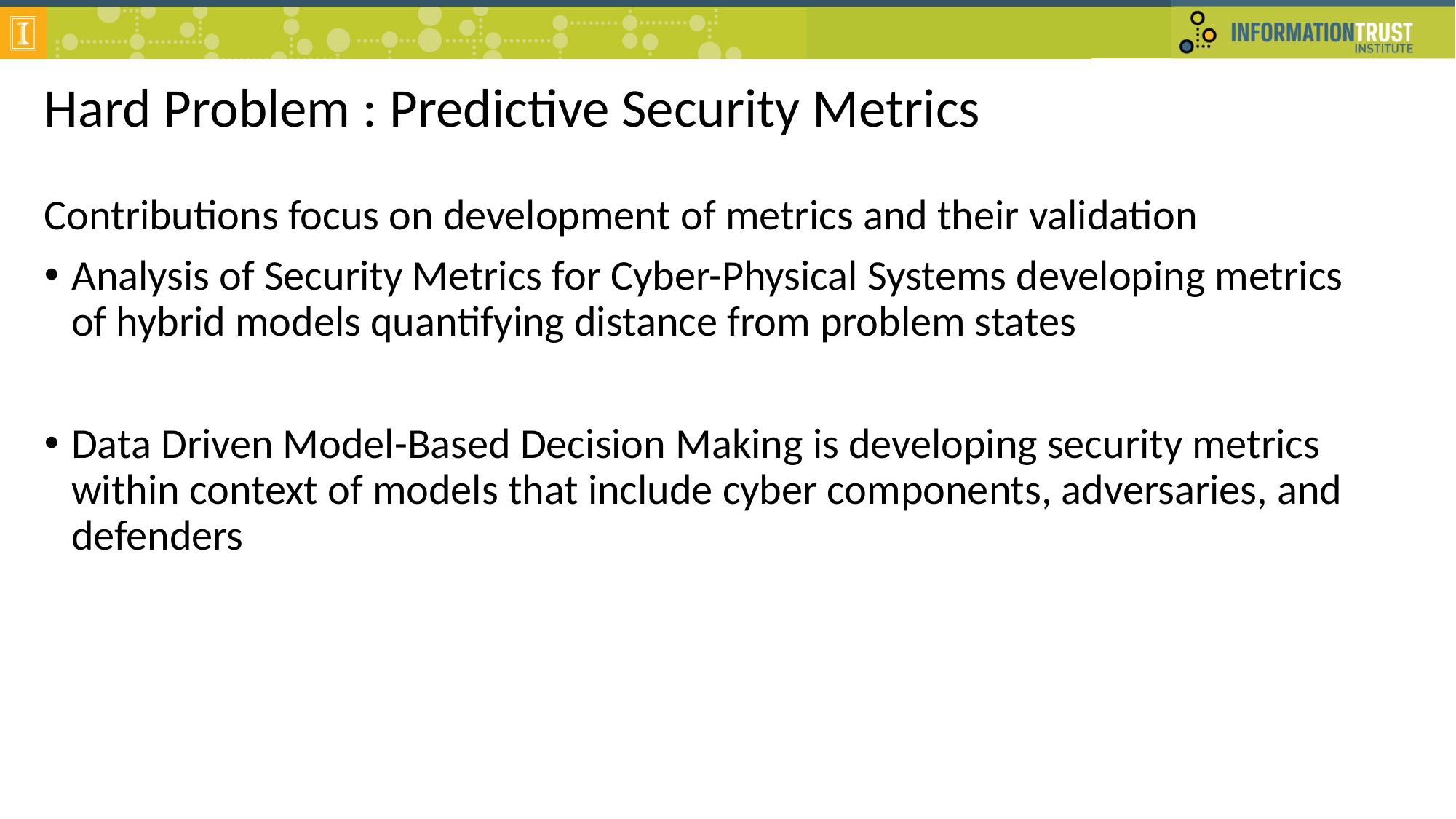

# Hard Problem : Predictive Security Metrics
Contributions focus on development of metrics and their validation
Analysis of Security Metrics for Cyber-Physical Systems developing metrics of hybrid models quantifying distance from problem states

Data Driven Model-Based Decision Making is developing security metrics within context of models that include cyber components, adversaries, and defenders